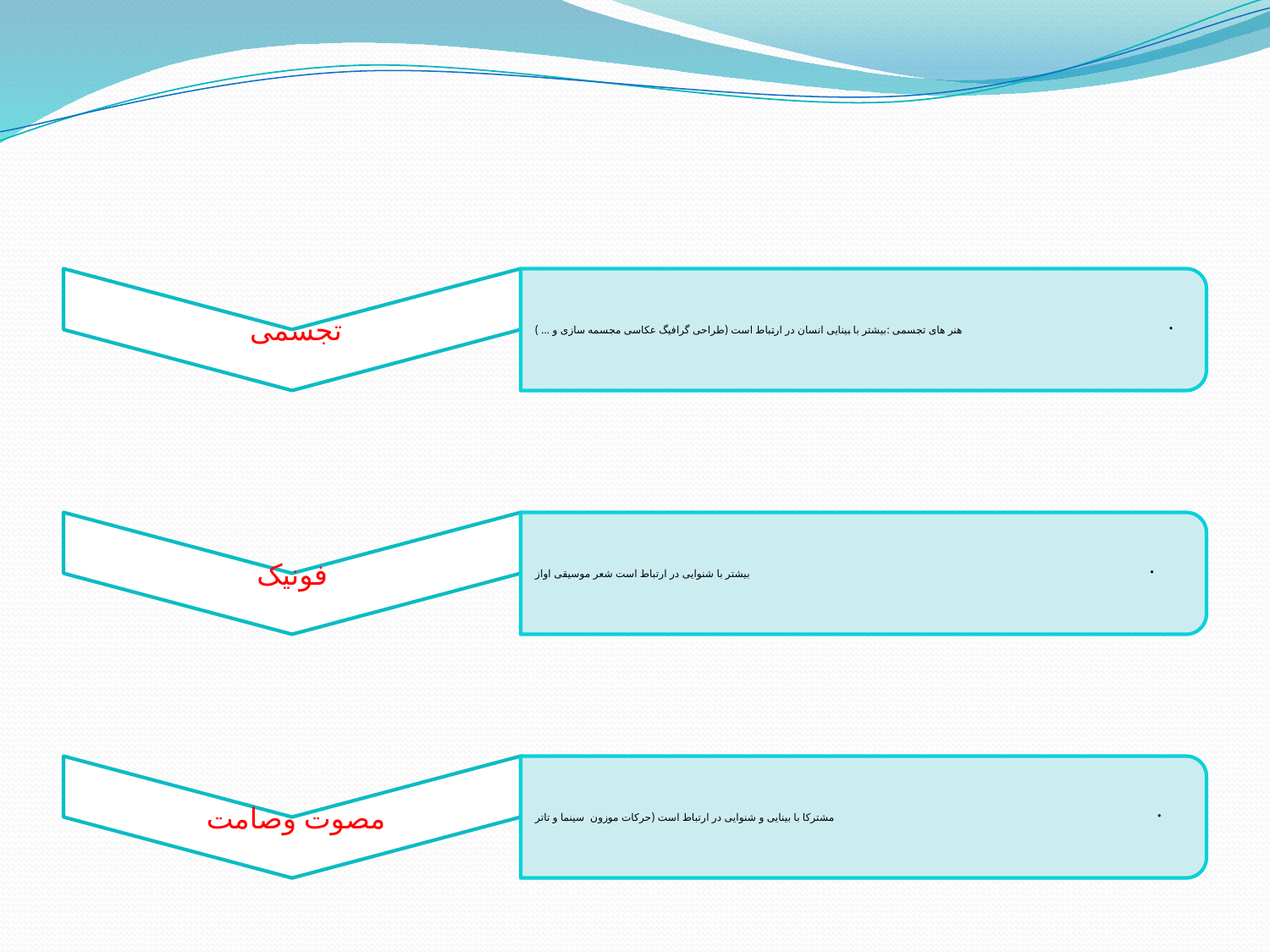

#
تجسمی
فونیک
مصوت وصامت
بیشتر با شنوایی در ارتباط است شعر موسیقی اواز
مشترکا با بینایی و شنوایی در ارتباط است (حرکات موزون  سینما و تاتر